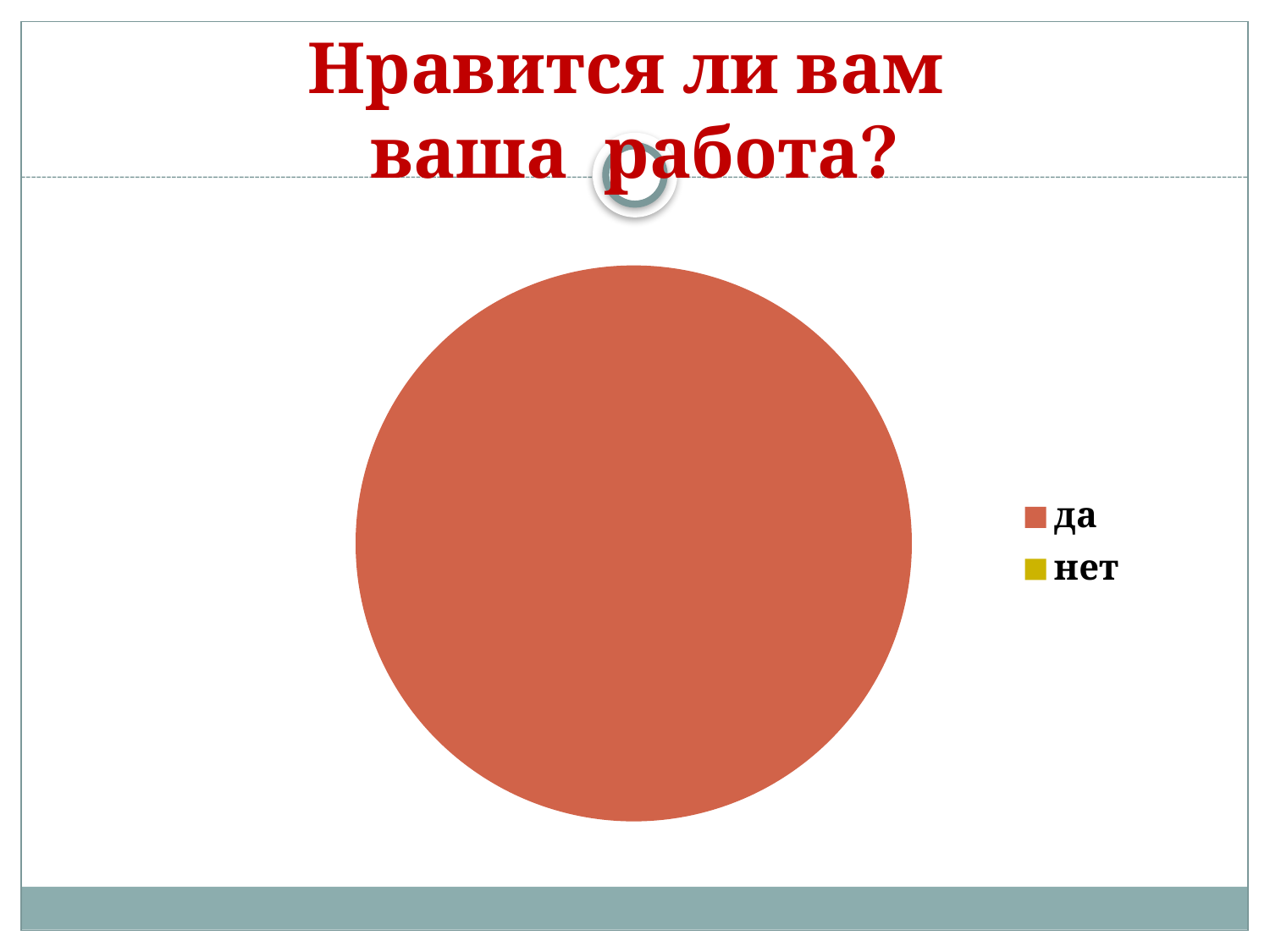

# Нравится ли вам ваша  работа?

### Chart

| Category | Нравится ли вам ваша работа?   |
|---|---|
| да | 4.0 |
| нет | 0.0 |